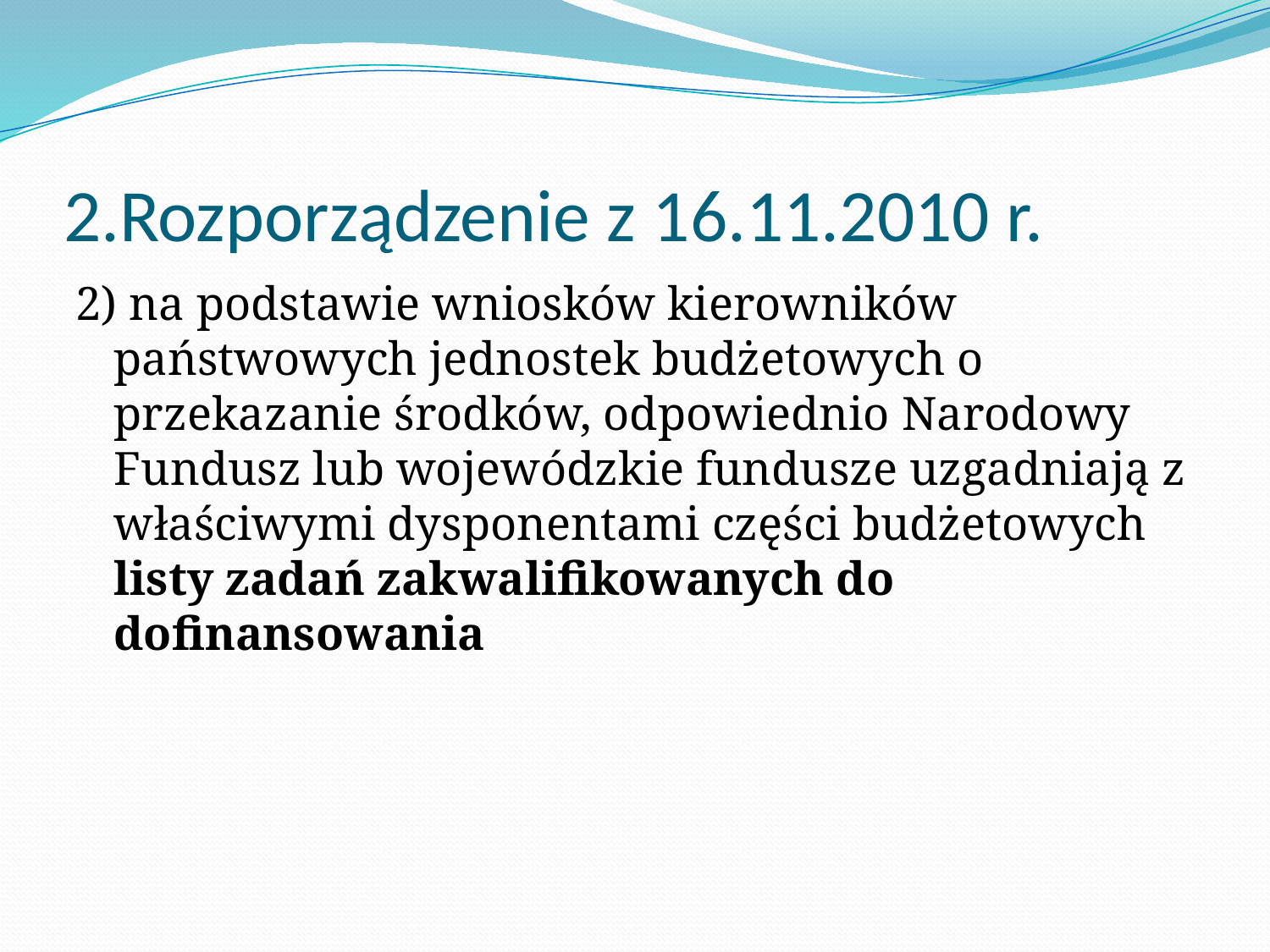

# 2.Rozporządzenie z 16.11.2010 r.
2) na podstawie wniosków kierowników państwowych jednostek budżetowych o przekazanie środków, odpowiednio Narodowy Fundusz lub wojewódzkie fundusze uzgadniają z właściwymi dysponentami części budżetowych listy zadań zakwalifikowanych do dofinansowania